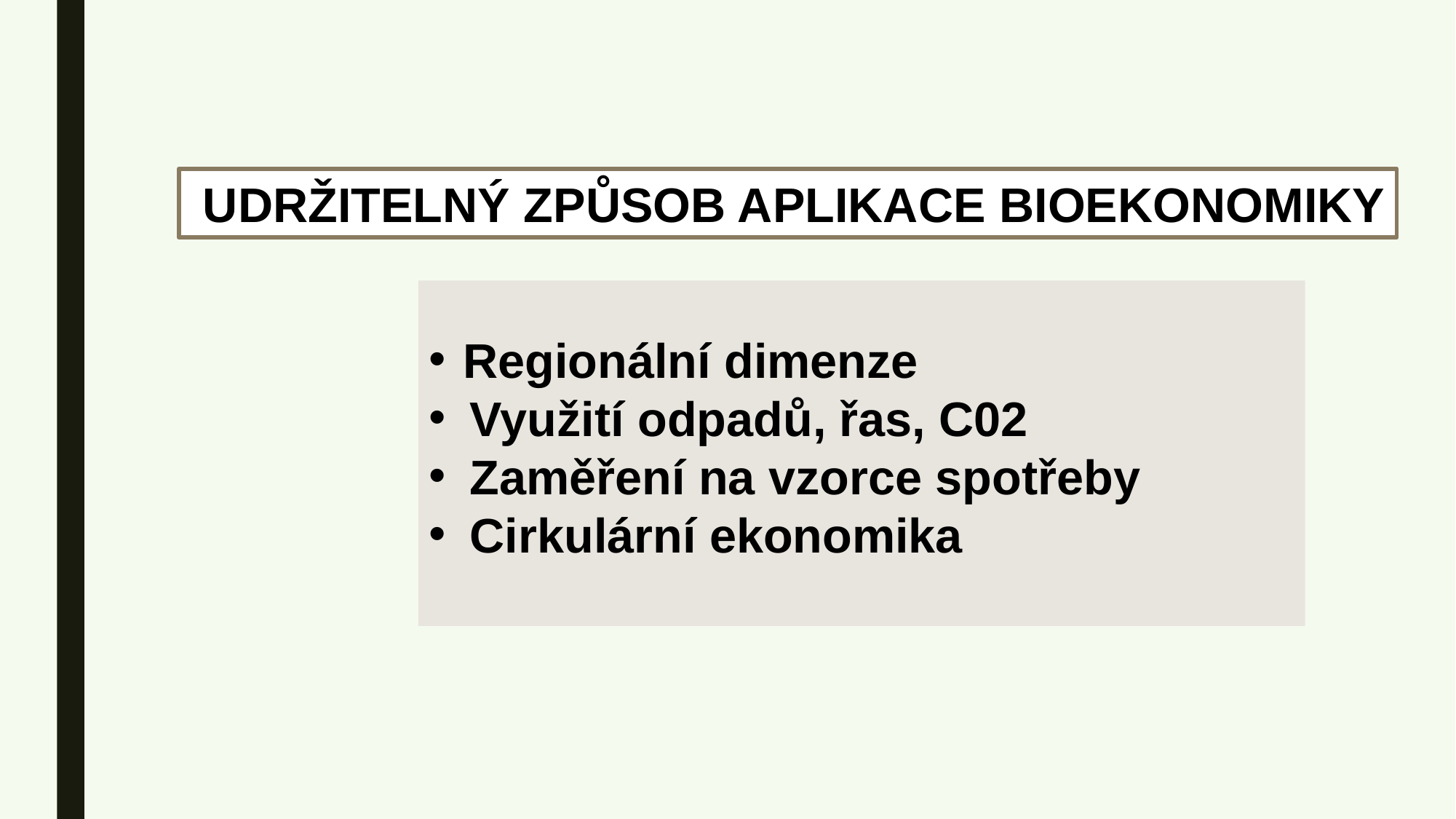

UDRŽITELNÝ ZPŮSOB APLIKACE BIOEKONOMIKY

Regionální dimenze
Využití odpadů, řas, C02
Zaměření na vzorce spotřeby
Cirkulární ekonomika